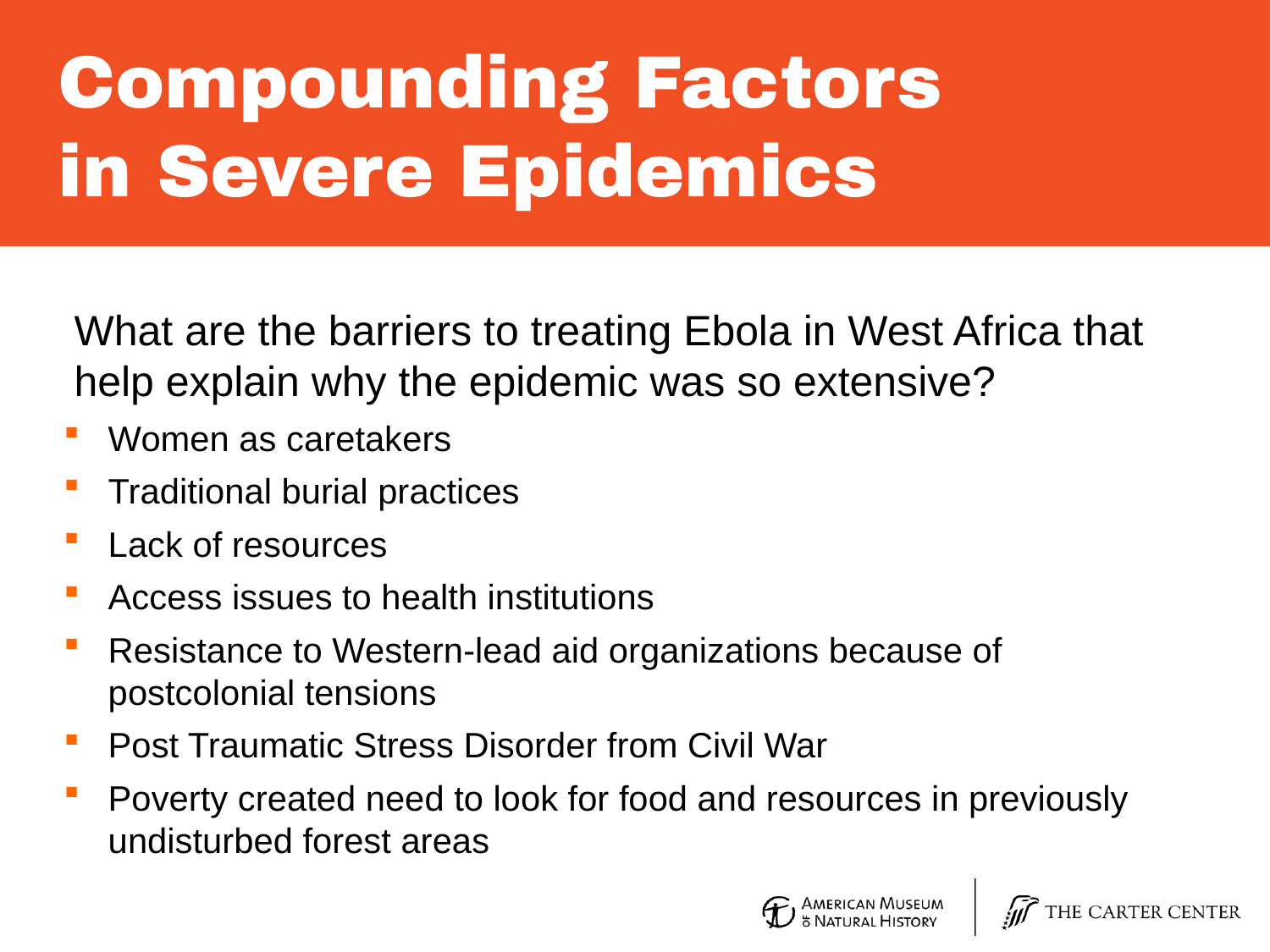

# Compounding Factors in Severe Epidemics

What are the barriers to treating Ebola in West Africa that help explain why the epidemic was so extensive?
Women as caretakers
Traditional burial practices
Lack of resources
Access issues to health institutions
Resistance to Western-lead aid organizations because of postcolonial tensions
Post Traumatic Stress Disorder from Civil War
Poverty created need to look for food and resources in previously undisturbed forest areas